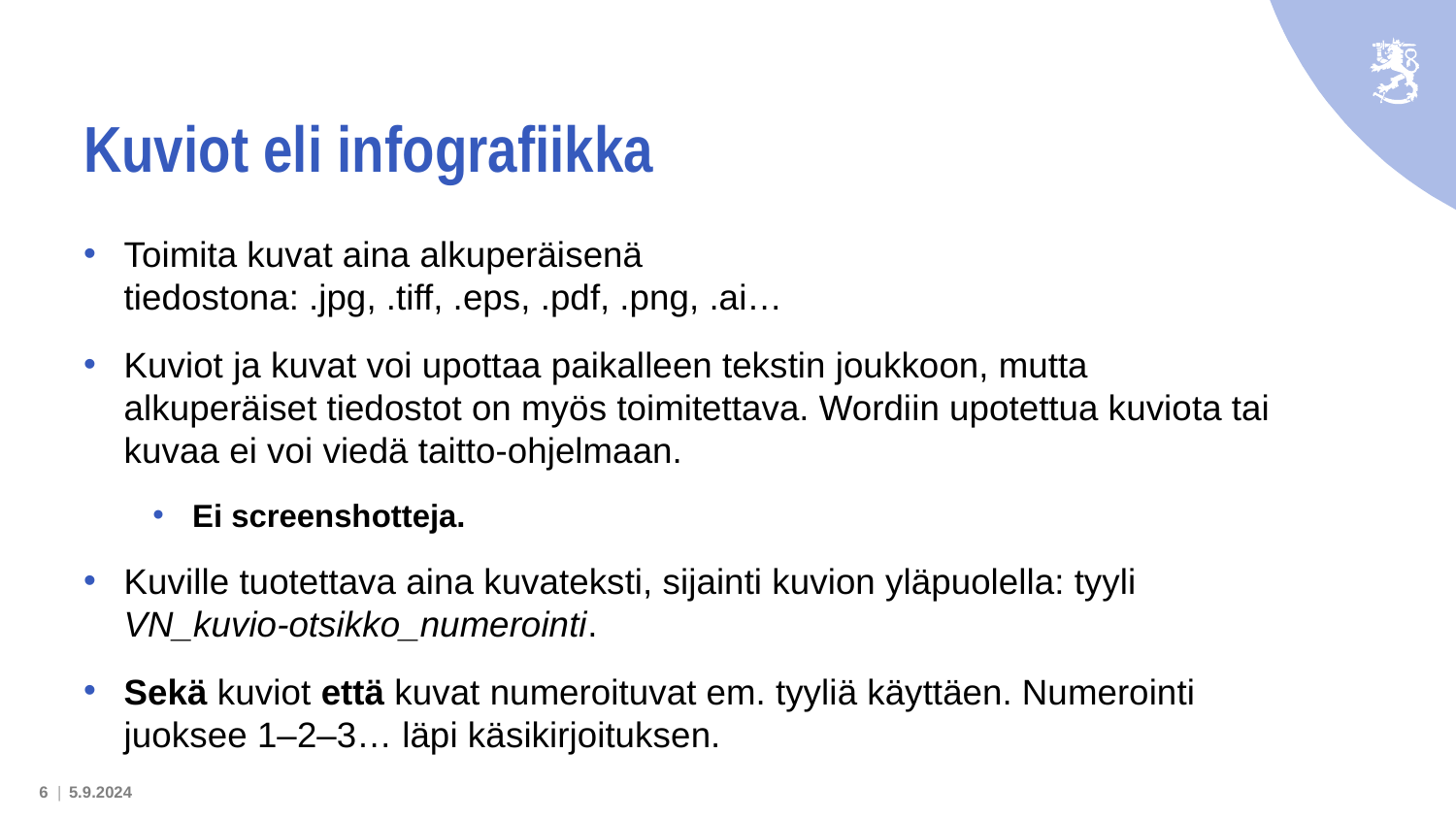

# Kuviot eli infografiikka
Toimita kuvat aina alkuperäisenä tiedostona: .jpg, .tiff, .eps, .pdf, .png, .ai…
Kuviot ja kuvat voi upottaa paikalleen tekstin joukkoon, mutta alkuperäiset tiedostot on myös toimitettava. Wordiin upotettua kuviota tai kuvaa ei voi viedä taitto-ohjelmaan.
Ei screenshotteja.
Kuville tuotettava aina kuvateksti, sijainti kuvion yläpuolella: tyyli VN_kuvio-otsikko_numerointi.
Sekä kuviot että kuvat numeroituvat em. tyyliä käyttäen. Numerointi juoksee 1‒2‒3… läpi käsikirjoituksen.
6  |
5.9.2024